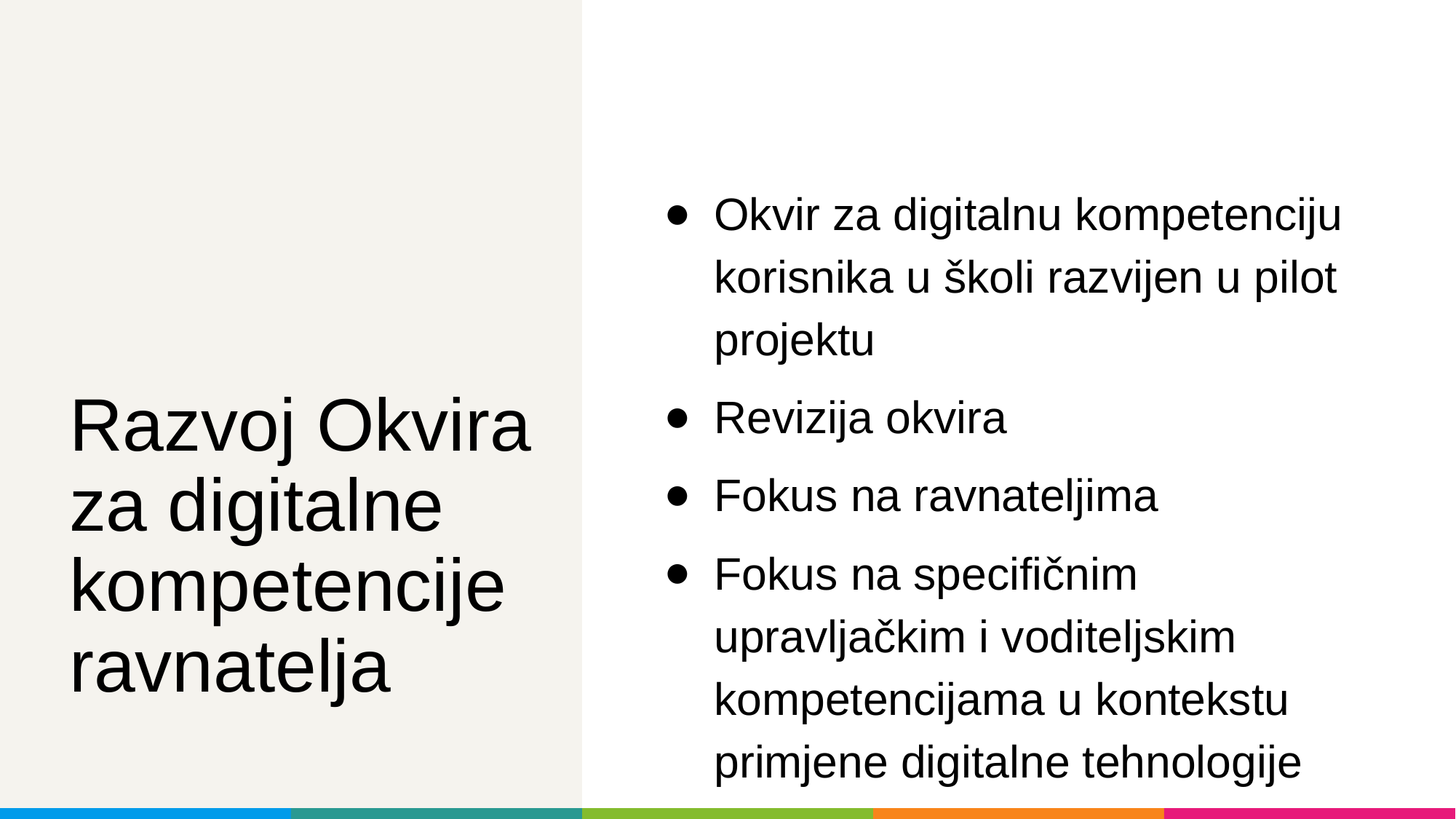

Okvir za digitalnu kompetenciju korisnika u školi razvijen u pilot projektu
Revizija okvira
Fokus na ravnateljima
Fokus na specifičnim upravljačkim i voditeljskim kompetencijama u kontekstu primjene digitalne tehnologije
# Razvoj Okvira za digitalne kompetencije ravnatelja